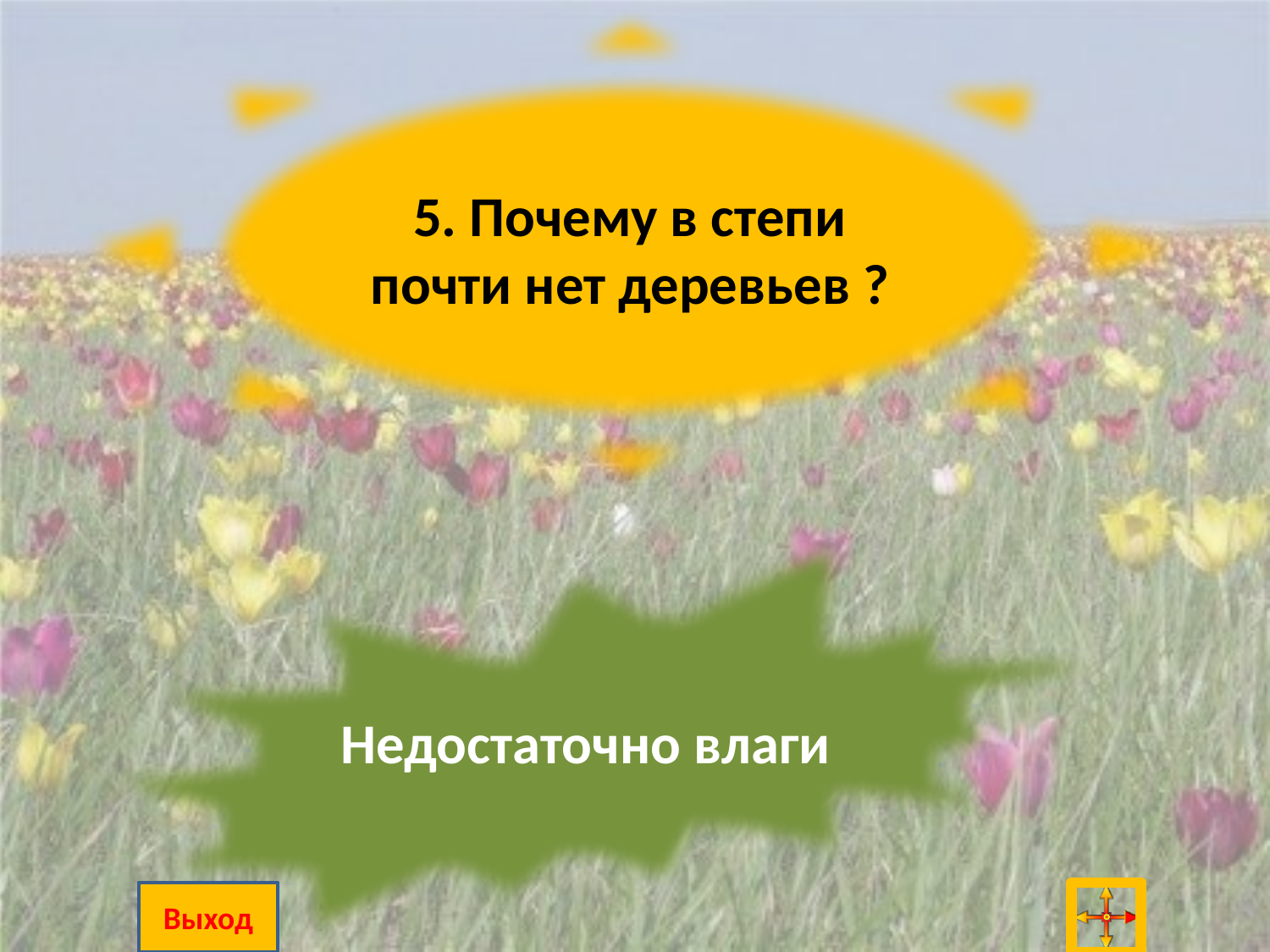

5. Почему в степи почти нет деревьев ?
Недостаточно влаги
Выход